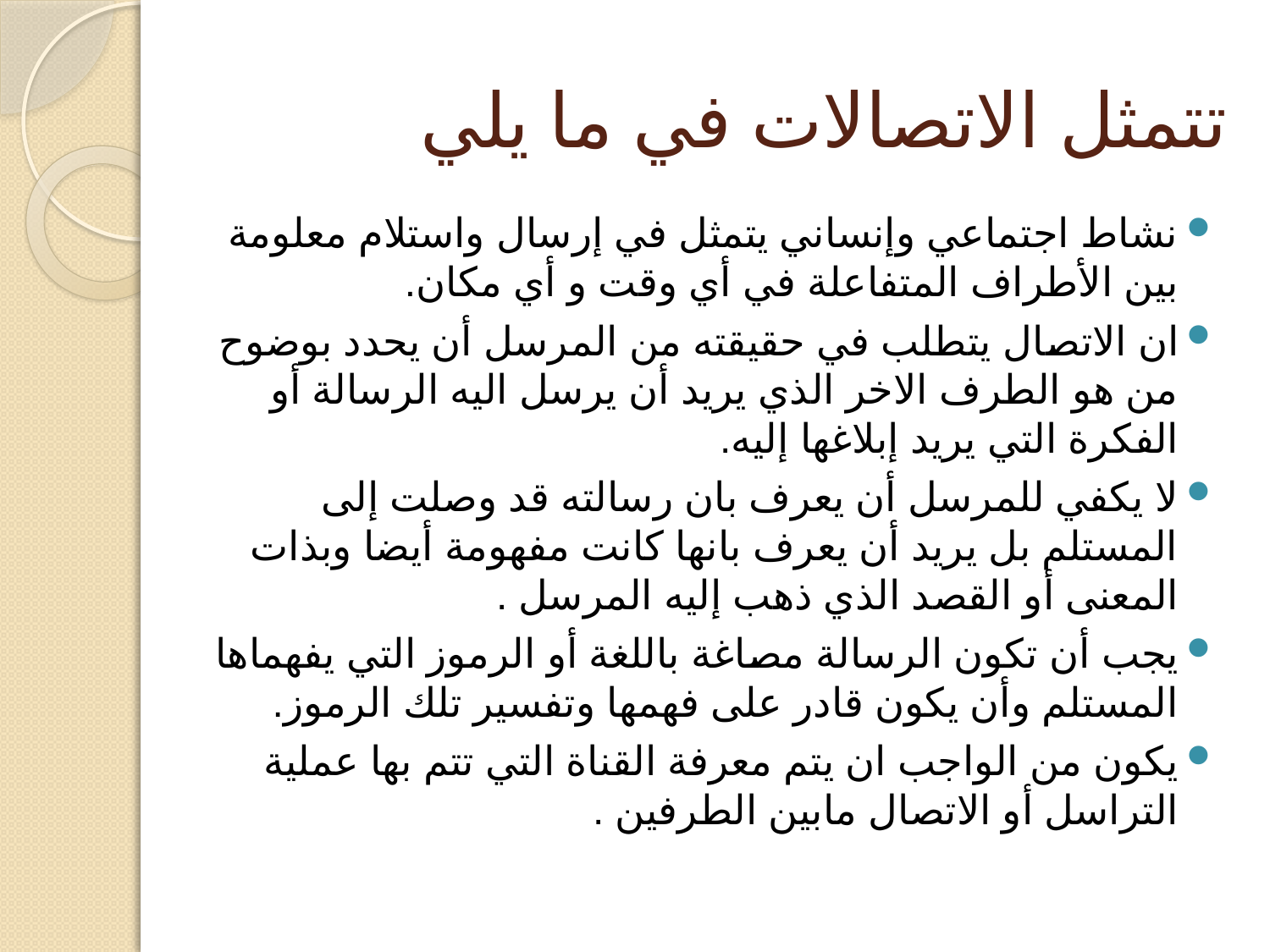

# تتمثل الاتصالات في ما يلي
نشاط اجتماعي وإنساني يتمثل في إرسال واستلام معلومة بين الأطراف المتفاعلة في أي وقت و أي مكان.
ان الاتصال يتطلب في حقيقته من المرسل أن يحدد بوضوح من هو الطرف الاخر الذي يريد أن يرسل اليه الرسالة أو الفكرة التي يريد إبلاغها إليه.
لا يكفي للمرسل أن يعرف بان رسالته قد وصلت إلى المستلم بل يريد أن يعرف بانها كانت مفهومة أيضا وبذات المعنى أو القصد الذي ذهب إليه المرسل .
يجب أن تكون الرسالة مصاغة باللغة أو الرموز التي يفهماها المستلم وأن يكون قادر على فهمها وتفسير تلك الرموز.
يكون من الواجب ان يتم معرفة القناة التي تتم بها عملية التراسل أو الاتصال مابين الطرفين .